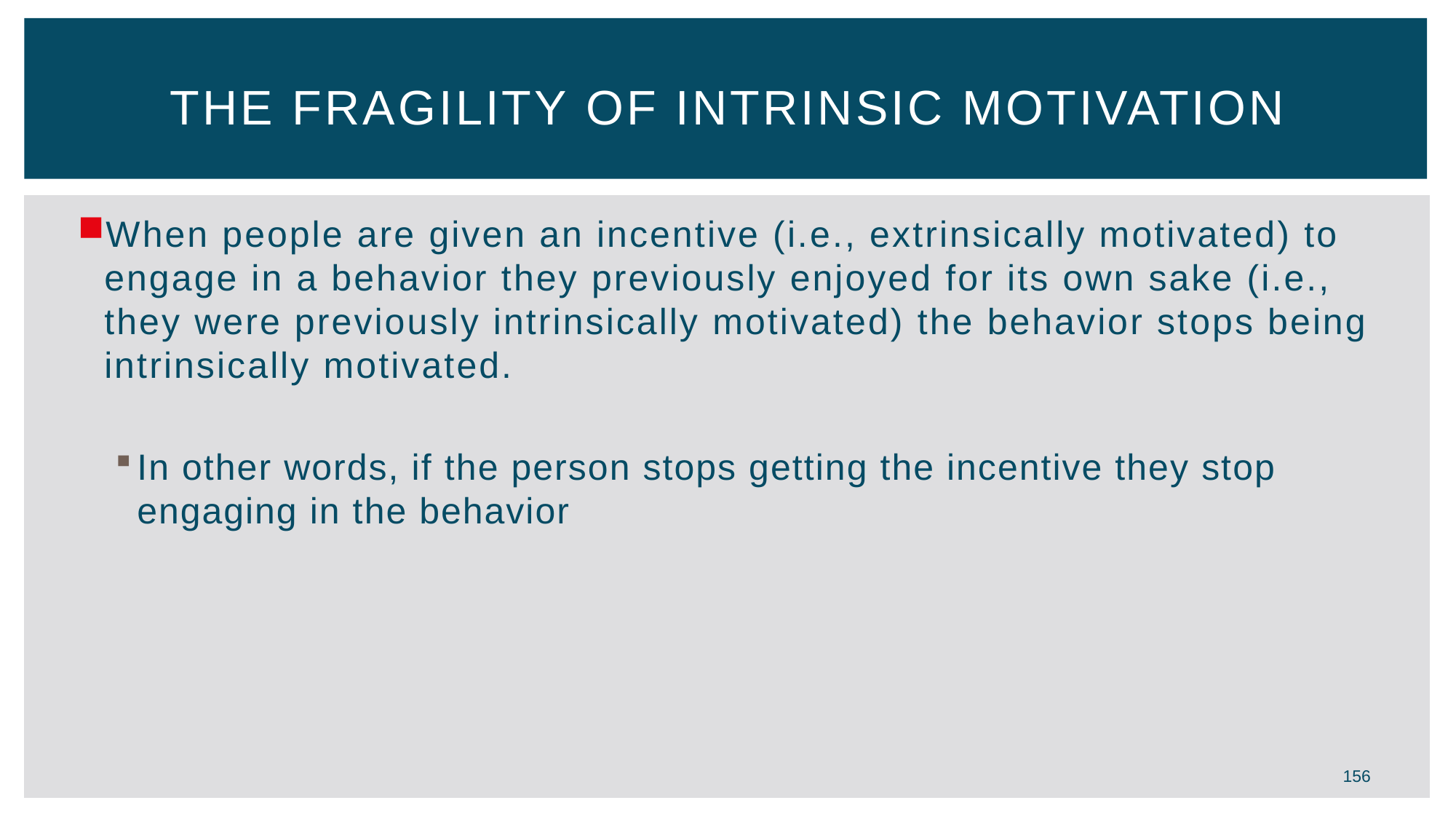

# The fragility of Intrinsic motivation
When people are given an incentive (i.e., extrinsically motivated) to engage in a behavior they previously enjoyed for its own sake (i.e., they were previously intrinsically motivated) the behavior stops being intrinsically motivated.

In other words, if the person stops getting the incentive they stop engaging in the behavior

156